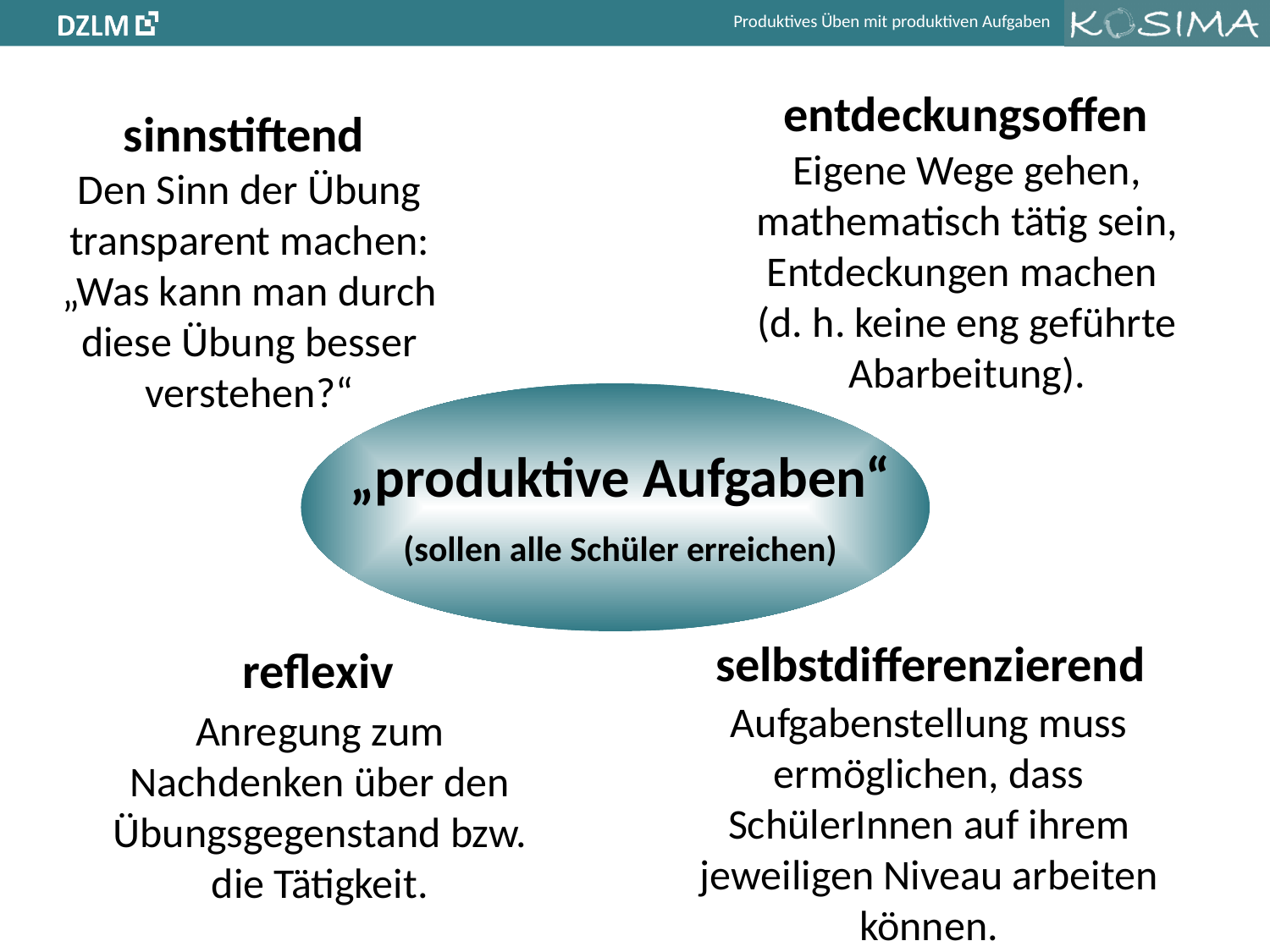

entdeckungsoffen
Eigene Wege gehen, mathematisch tätig sein, Entdeckungen machen
(d. h. keine eng geführte Abarbeitung).
sinnstiftend
Den Sinn der Übung transparent machen:
„Was kann man durch diese Übung besser verstehen?“

„produktive Aufgaben“
(sollen alle Schüler erreichen)
selbstdifferenzierend
Aufgabenstellung muss ermöglichen, dass SchülerInnen auf ihrem jeweiligen Niveau arbeiten können.
reflexiv
Anregung zum Nachdenken über den Übungsgegenstand bzw. die Tätigkeit.